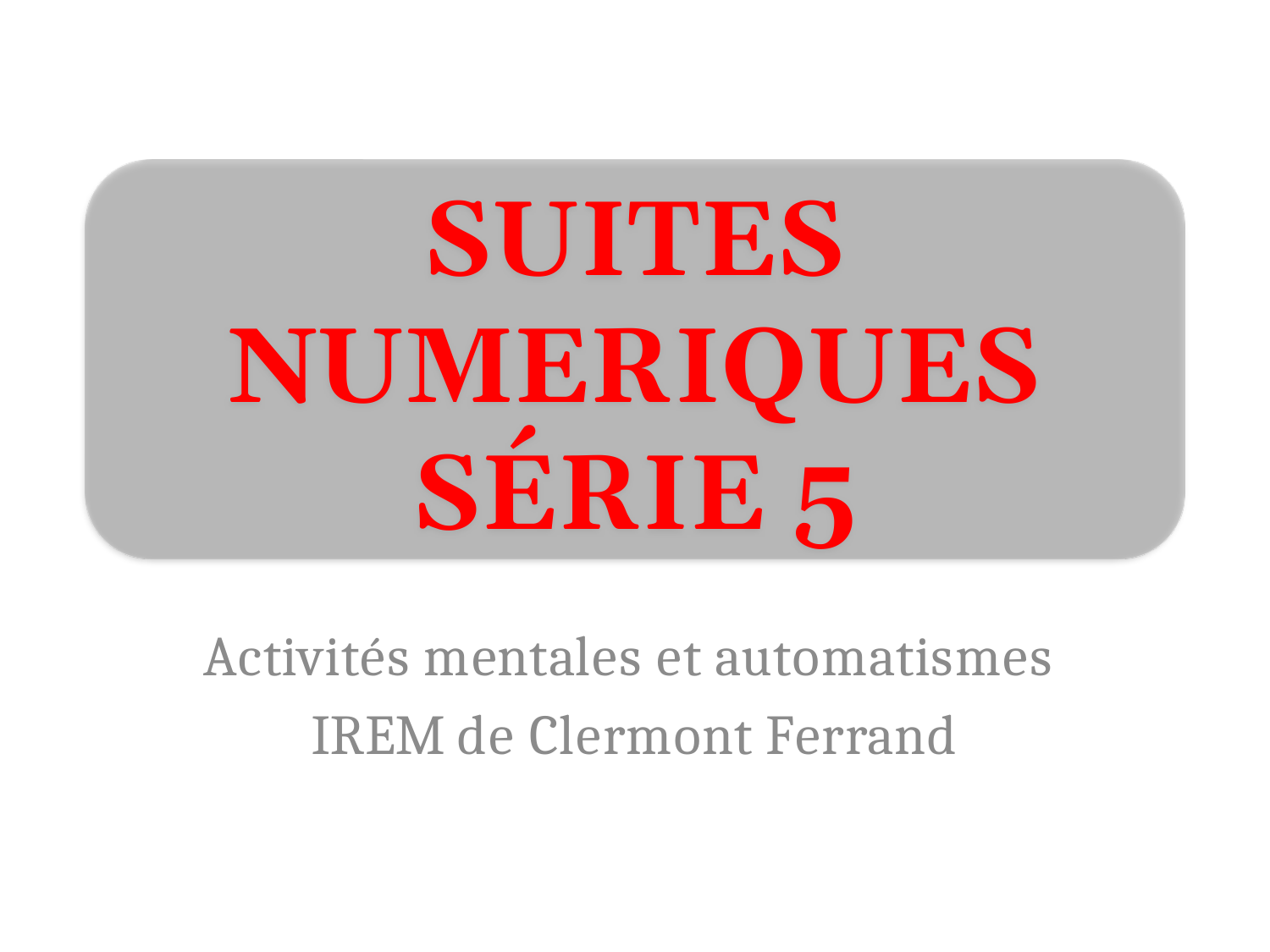

Suites
Numeriques
Série 5
Activités mentales et automatismes
IREM de Clermont Ferrand